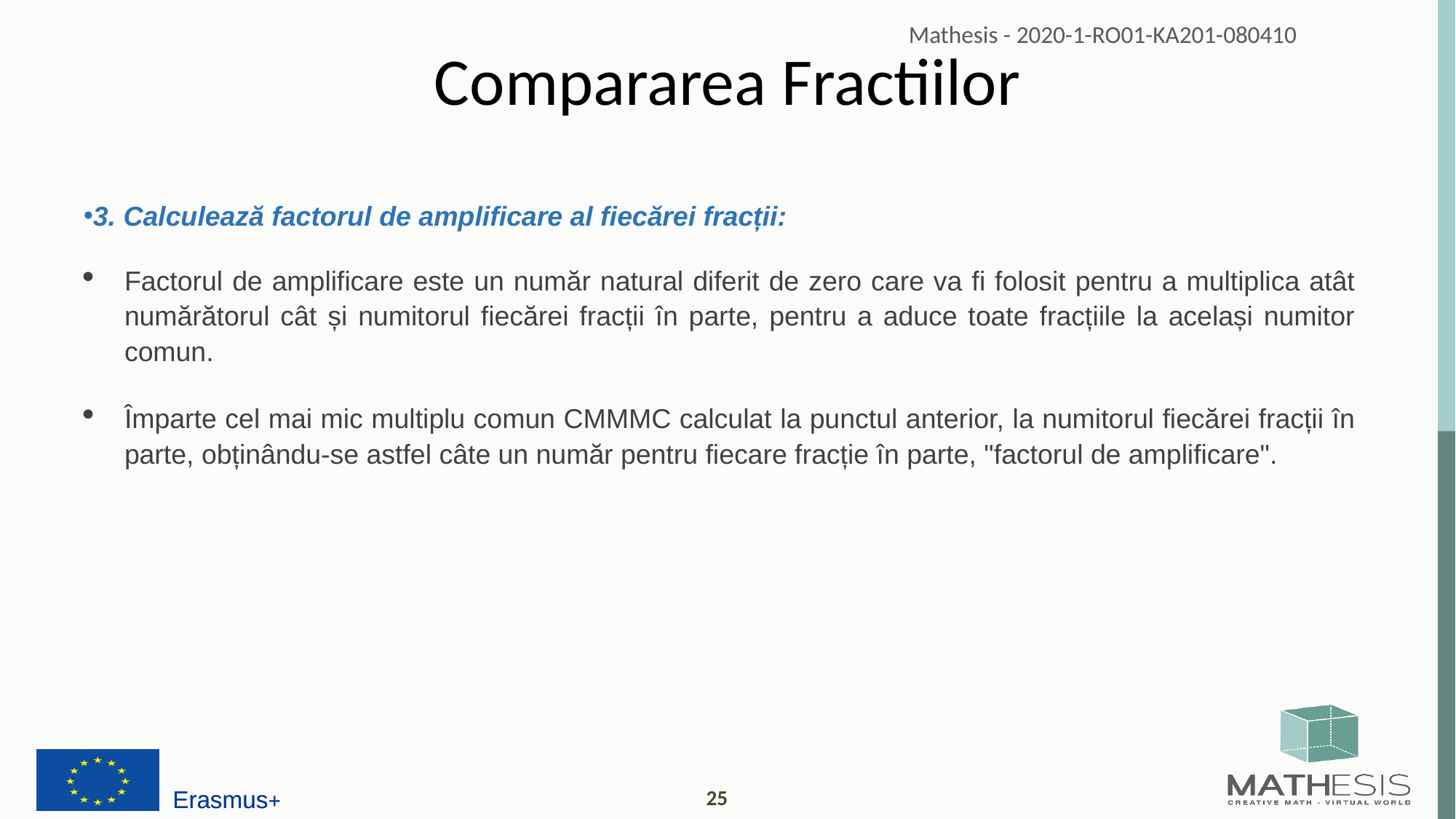

# Compararea Fractiilor
3. Calculează factorul de amplificare al fiecărei fracții:
Factorul de amplificare este un număr natural diferit de zero care va fi folosit pentru a multiplica atât numărătorul cât și numitorul fiecărei fracții în parte, pentru a aduce toate fracțiile la același numitor comun.
Împarte cel mai mic multiplu comun CMMMC calculat la punctul anterior, la numitorul fiecărei fracții în parte, obținându-se astfel câte un număr pentru fiecare fracție în parte, "factorul de amplificare".